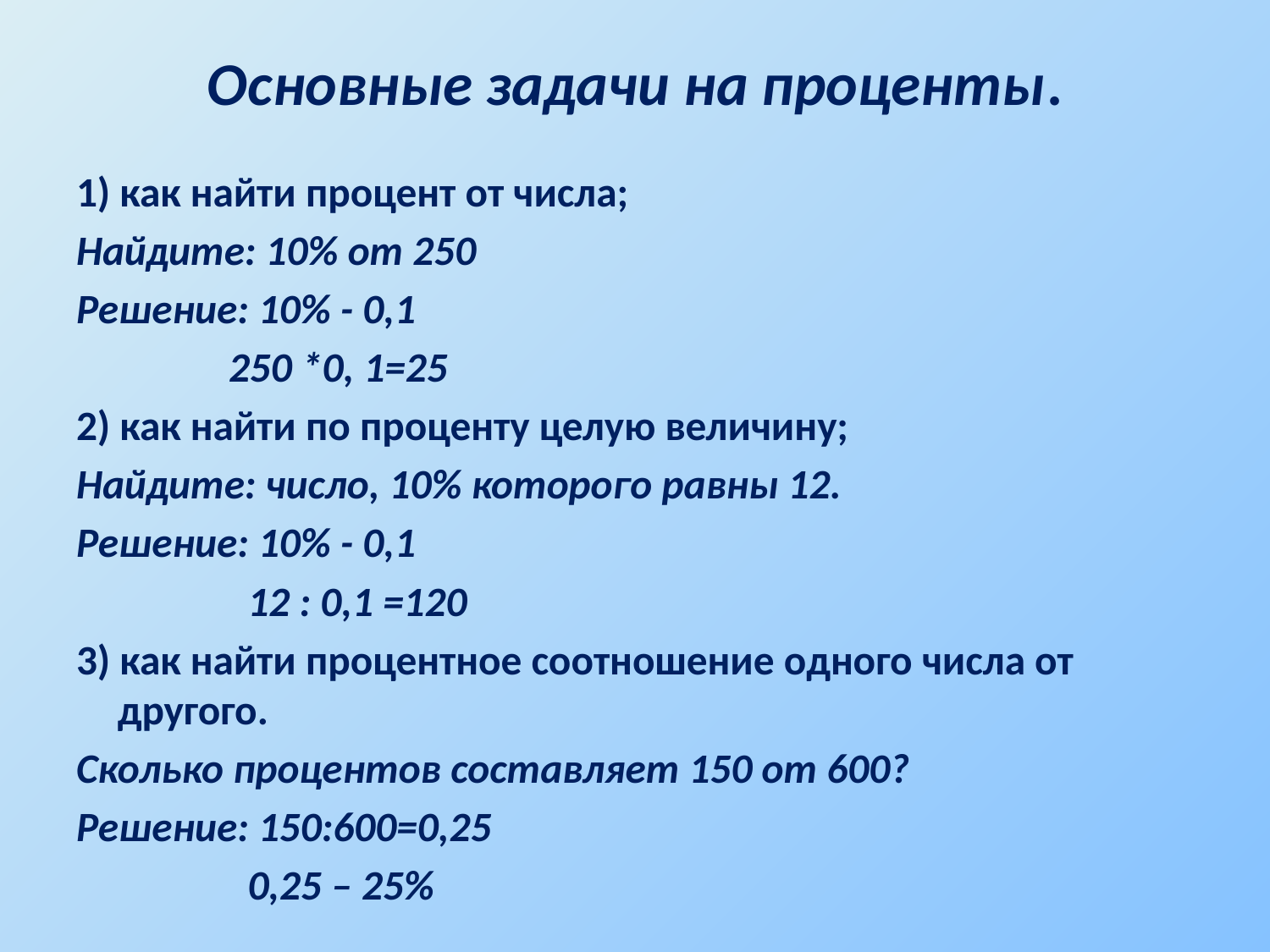

# Основные задачи на проценты.
1) как найти процент от числа;
Найдите: 10% от 250
Решение: 10% - 0,1
                250 *0, 1=25
2) как найти по проценту целую величину;
Найдите: число, 10% которого равны 12.
Решение: 10% - 0,1
                  12 : 0,1 =120
3) как найти процентное соотношение одного числа от другого.
Сколько процентов составляет 150 от 600?
Решение: 150:600=0,25
                  0,25 – 25%